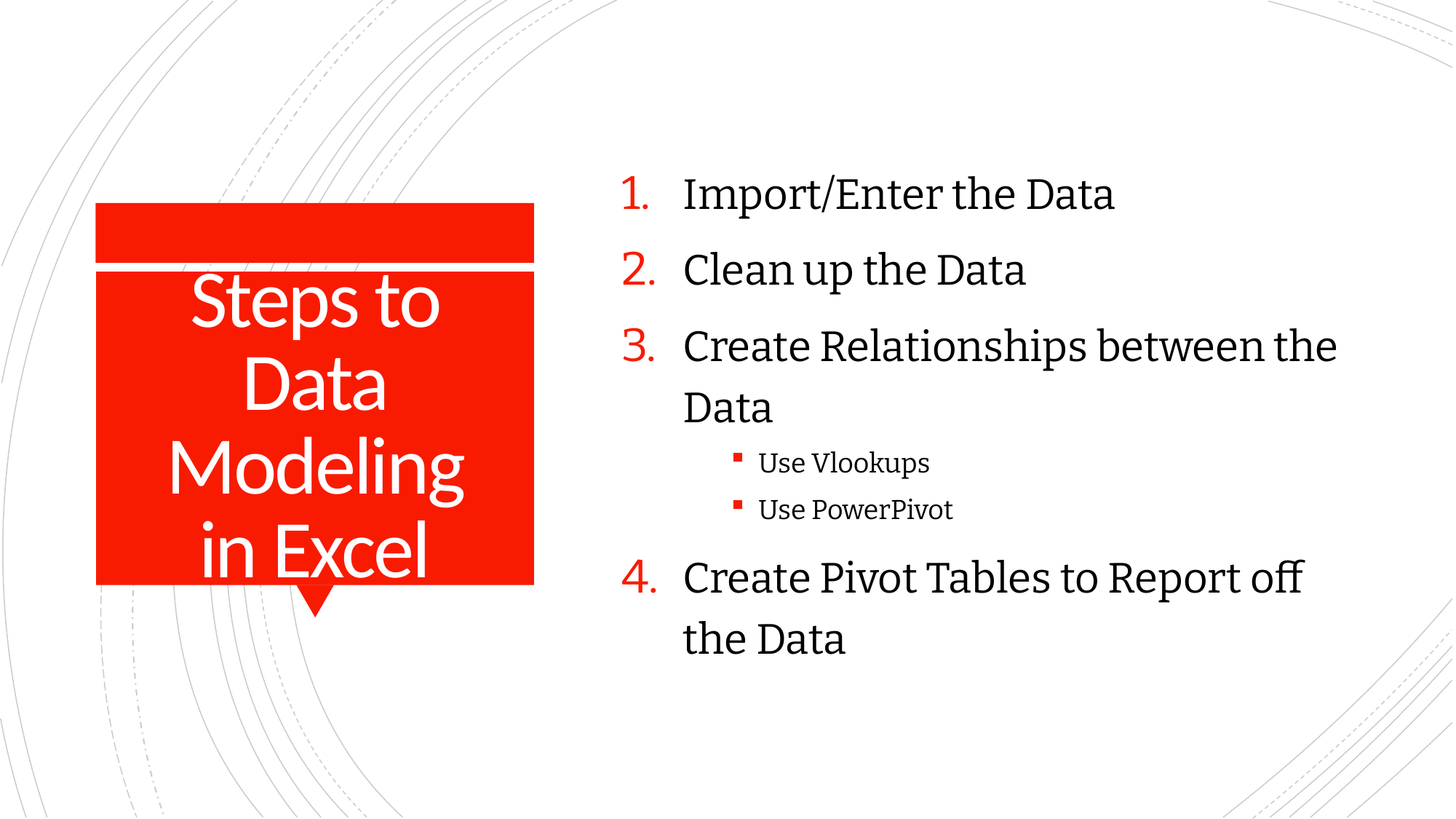

Import/Enter the Data
Clean up the Data
Create Relationships between the Data
Use Vlookups
Use PowerPivot
Create Pivot Tables to Report off the Data
# Steps to Data Modeling in Excel